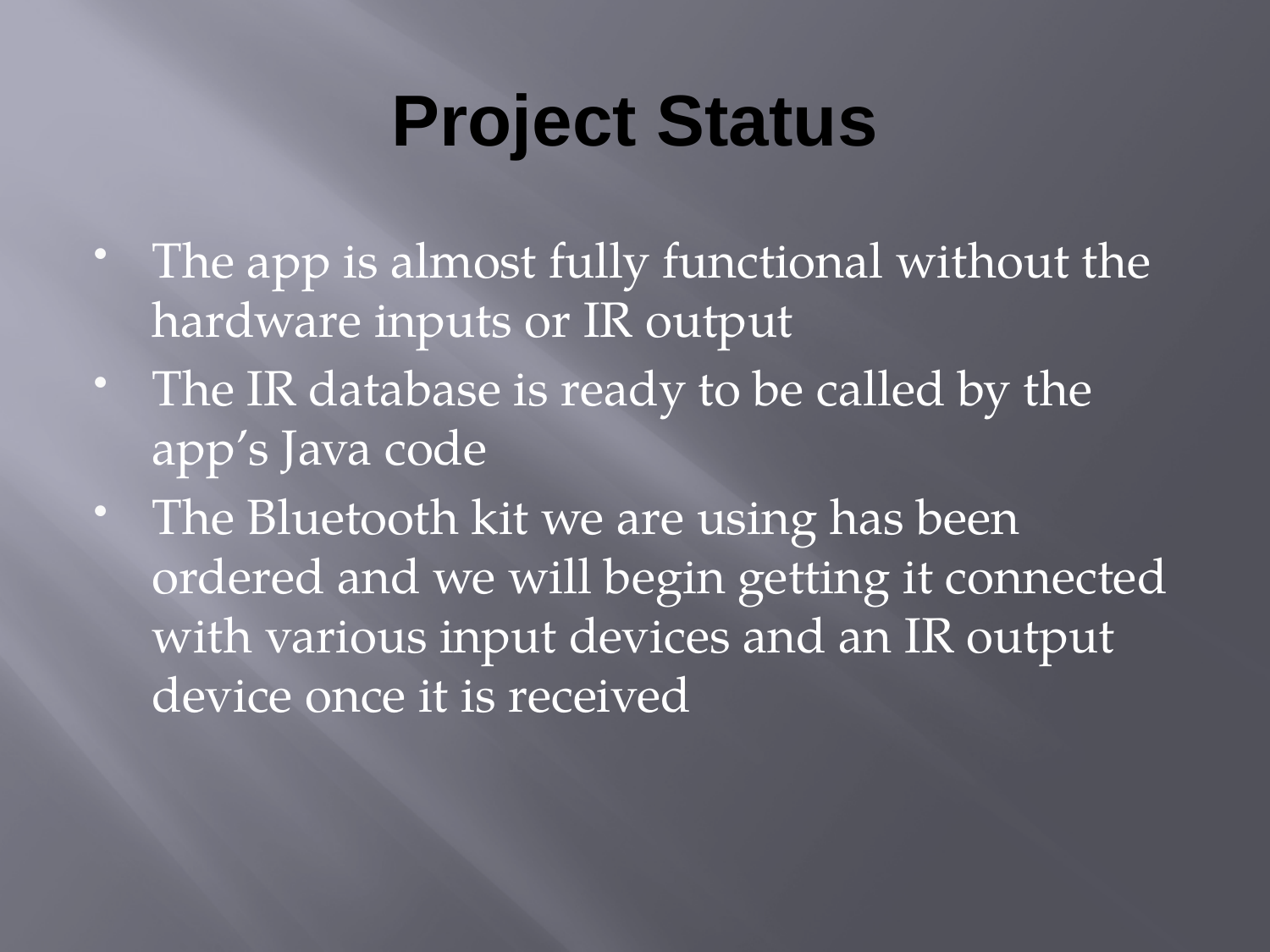

# Project Status
The app is almost fully functional without the hardware inputs or IR output
The IR database is ready to be called by the app’s Java code
The Bluetooth kit we are using has been ordered and we will begin getting it connected with various input devices and an IR output device once it is received